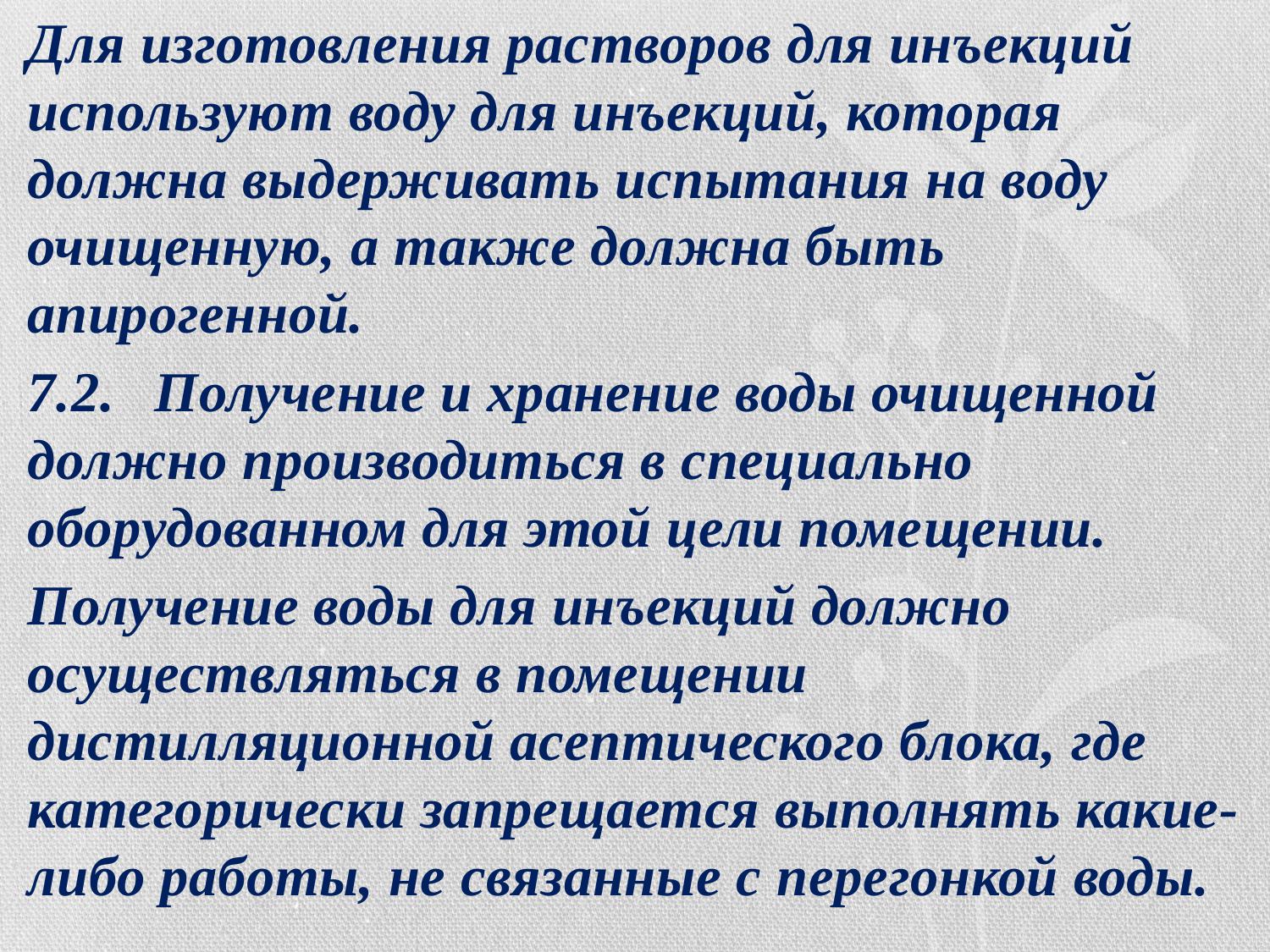

Для изготовления растворов для инъекций используют воду для инъекций, которая должна выдерживать испытания на воду очищенную, а также должна быть апирогенной.
7.2.	Получение и хранение воды очищенной должно производиться в специально оборудованном для этой цели поме­щении.
Получение воды для инъекций должно осуществляться в помещении дистилляционной асептического блока, где категорически запрещается выполнять какие-либо работы, не связанные с перегонкой воды.